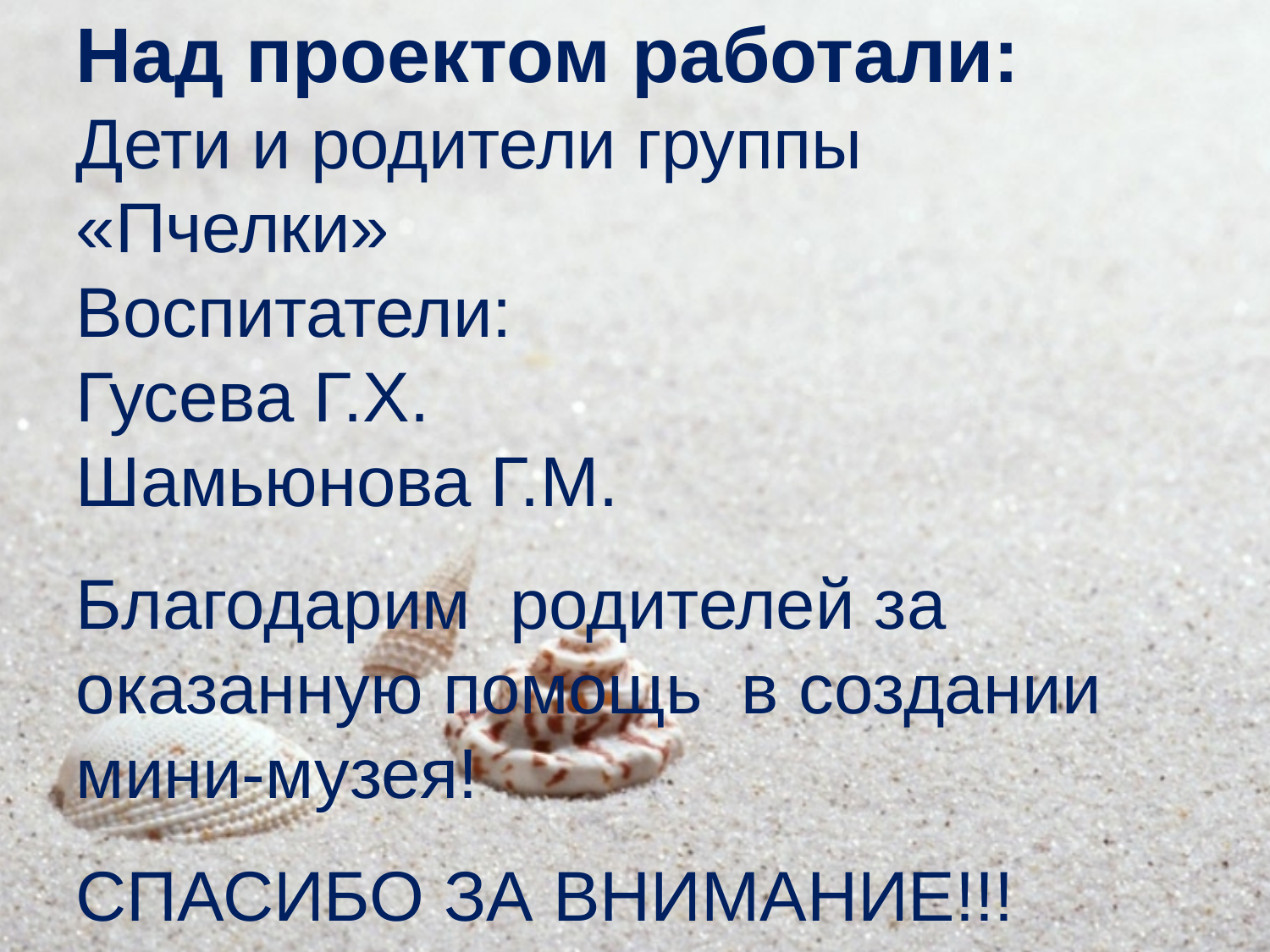

Над проектом работали:
Дети и родители группы «Пчелки»
Воспитатели:
Гусева Г.Х.
Шамьюнова Г.М.

Благодарим  родителей за  оказанную помощь  в создании мини-музея!

СПАСИБО ЗА ВНИМАНИЕ!!!